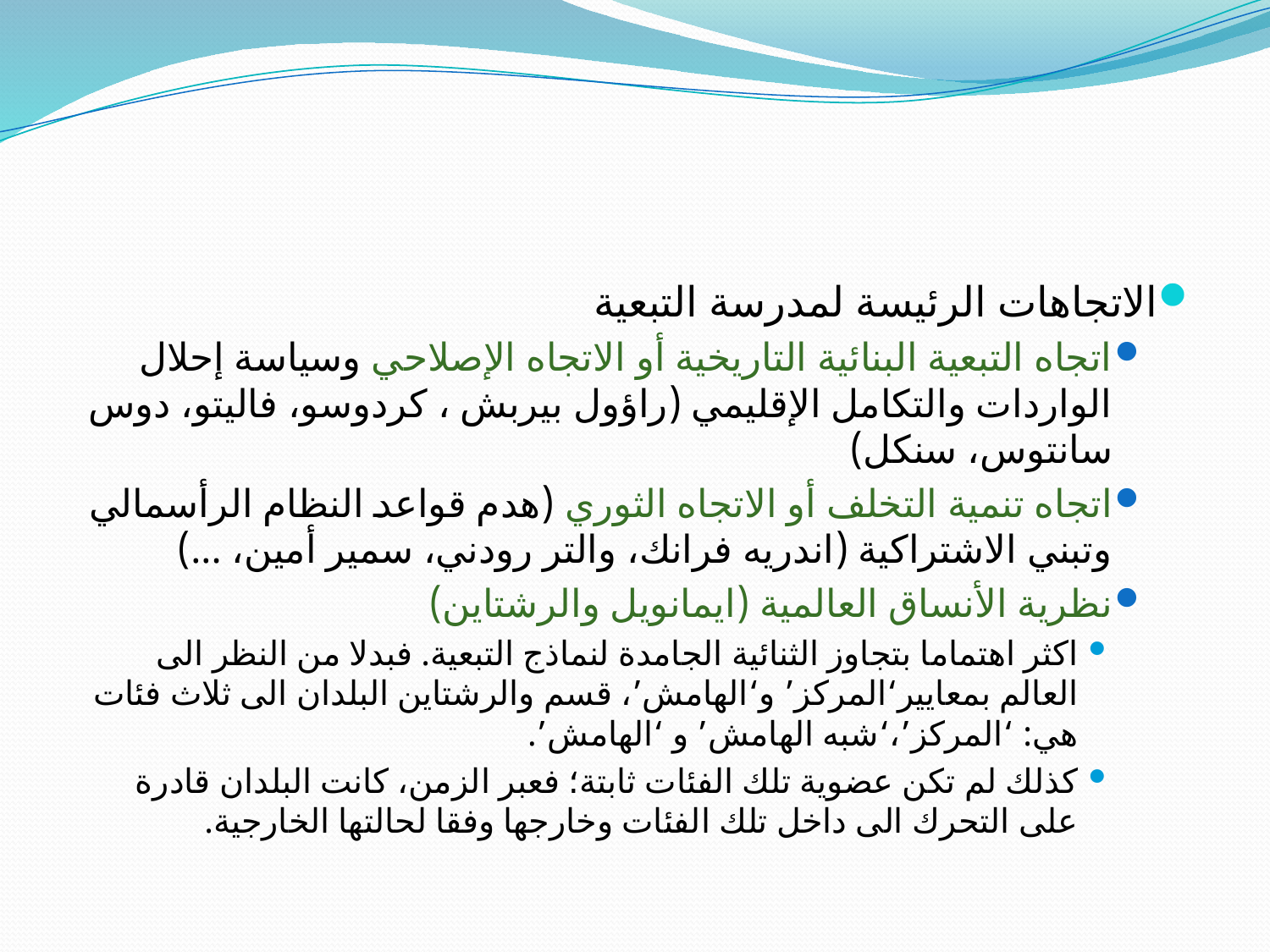

الاتجاهات الرئيسة لمدرسة التبعية
اتجاه التبعية البنائية التاريخية أو الاتجاه الإصلاحي وسياسة إحلال الواردات والتكامل الإقليمي (راؤول بيربش ، كردوسو، فاليتو، دوس سانتوس، سنكل)
اتجاه تنمية التخلف أو الاتجاه الثوري (هدم قواعد النظام الرأسمالي وتبني الاشتراكية (اندريه فرانك، والتر رودني، سمير أمين، ...)
نظرية الأنساق العالمية (ايمانويل والرشتاين)
اكثر اهتماما بتجاوز الثنائية الجامدة لنماذج التبعية. فبدلا من النظر الى العالم بمعايير‘المركز’ و‘الهامش’، قسم والرشتاين البلدان الى ثلاث فئات هي: ‘المركز’،‘شبه الهامش’ و ‘الهامش’.
كذلك لم تكن عضوية تلك الفئات ثابتة؛ فعبر الزمن، كانت البلدان قادرة على التحرك الى داخل تلك الفئات وخارجها وفقا لحالتها الخارجية.